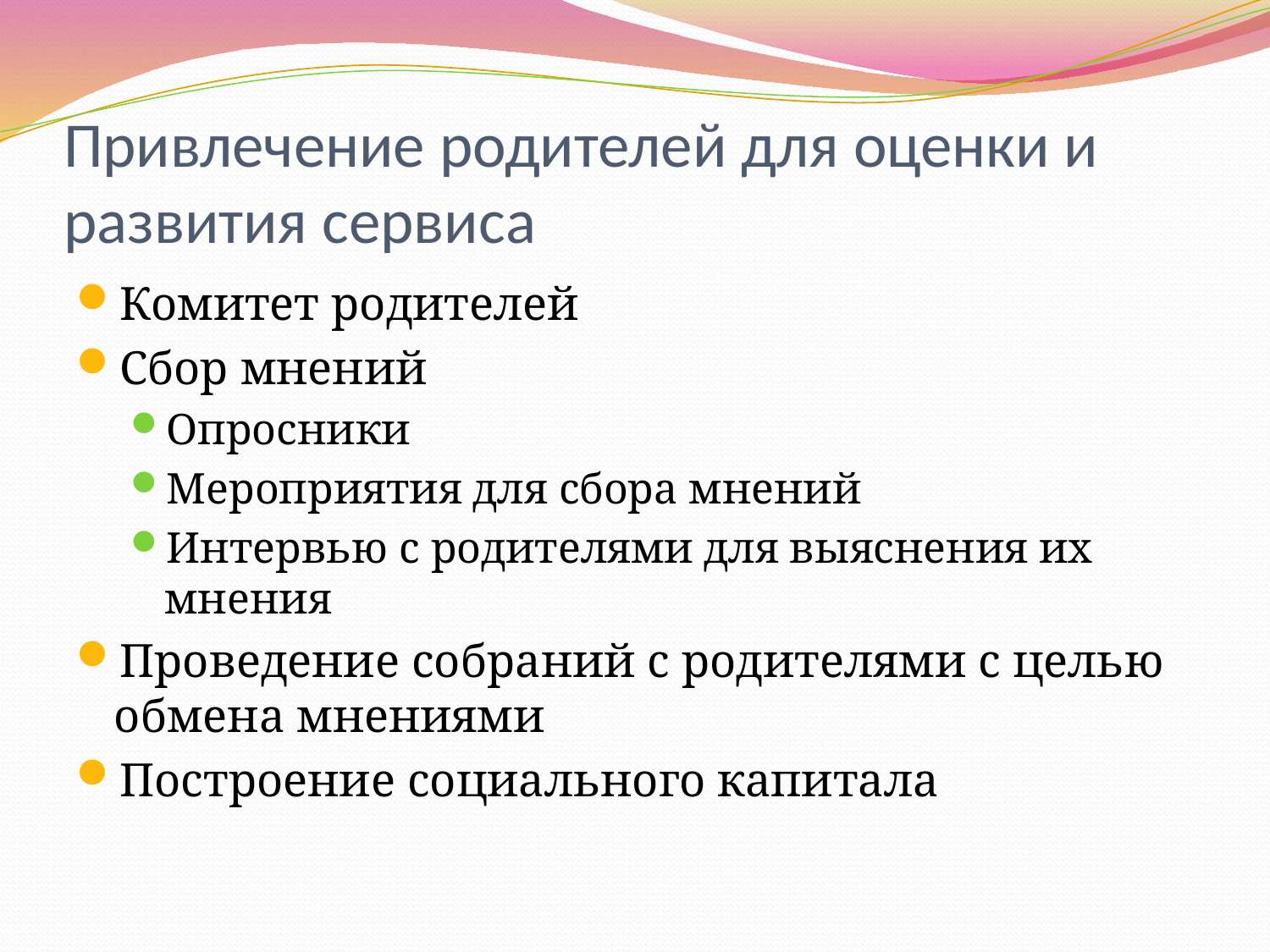

# Привлечение родителей для оценки и развития сервиса
Комитет родителей
Сбор мнений
Опросники
Мероприятия для сбора мнений
Интервью с родителями для выяснения их мнения
Проведение собраний с родителями с целью обмена мнениями
Построение социального капитала